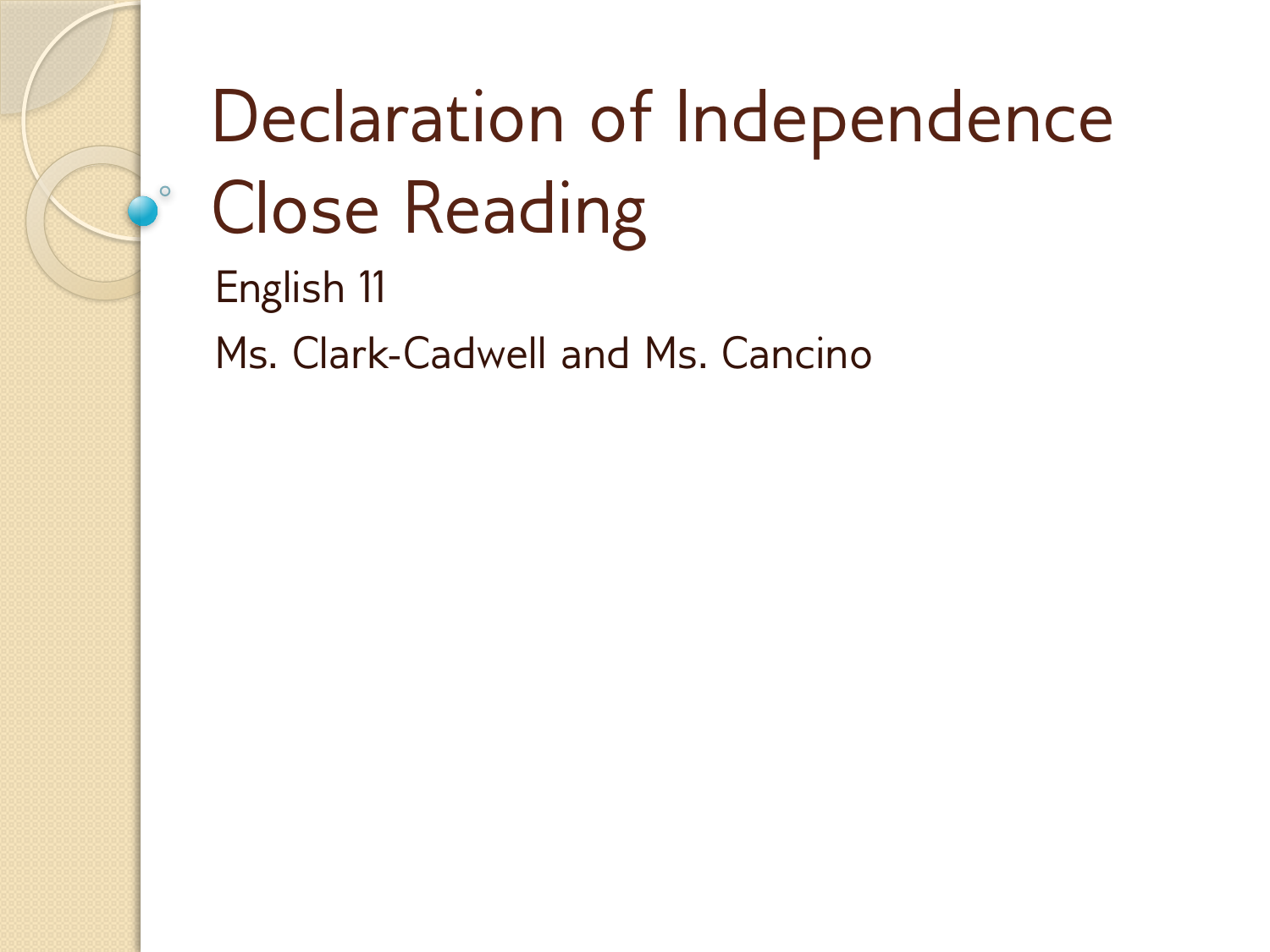

# Declaration of Independence Close Reading
English 11
Ms. Clark-Cadwell and Ms. Cancino